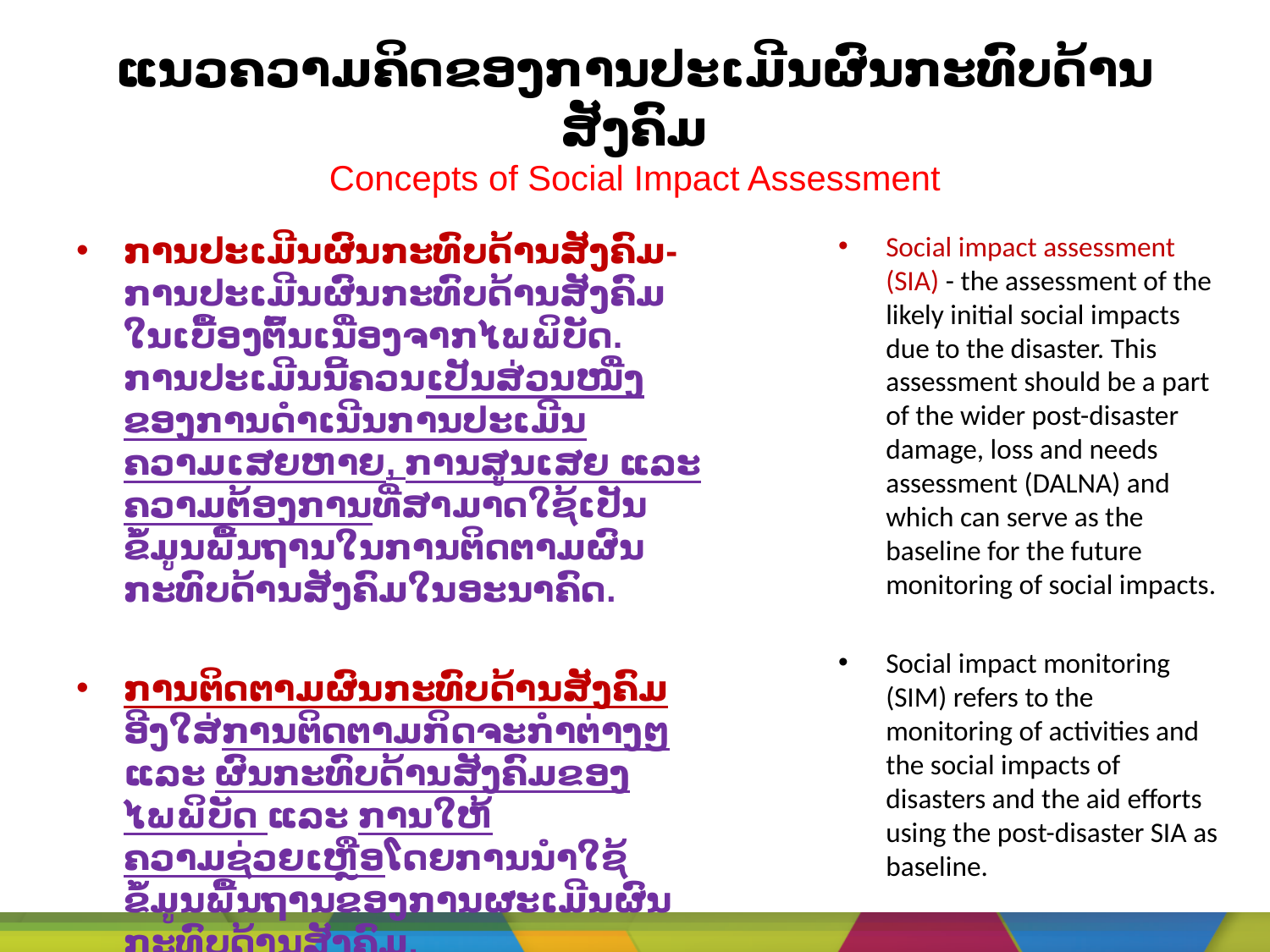

# ແນວຄວາມຄິດຂອງການປະເມີນຜົນກະທົບດ້ານສັງຄົມ Concepts of Social Impact Assessment
ການປະເມີນຜົນກະທົບດ້ານສັງຄົມ-ການປະເມີນຜົນກະທົບດ້ານສັງຄົມໃນເບື້ອງຕົ້ນເນື່ອງຈາກໄພພິບັດ. ການປະເມີນນີ້ຄວນເປັນສ່ວນໜື່ງຂອງການດຳເນີນການປະເມີນຄວາມເສຍຫາຍ, ການສູນເສຍ ແລະ ຄວາມຕ້ອງການທີ່ສາມາດໃຊ້ເປັນຂໍ້ມູນພື້ນຖານໃນການຕິດຕາມຜົນກະທົບດ້ານສັງຄົມໃນອະນາຄົດ.

ການຕິດຕາມຜົນກະທົບດ້ານສັງຄົມ ອີງໃສ່ການຕິດຕາມກິດຈະກຳຕ່າງໆ ແລະ ຜົນກະທົບດ້ານສັງຄົມຂອງໄພພິບັດ ແລະ ການໃຫ້ຄວາມຊ່ວຍເຫຼືອໂດຍການນຳໃຊ້ຂໍ້ມູນພື້ນຖານຂອງການຜະເມີນຜົນກະທົບດ້ານສັງຄົມ,
Social impact assessment (SIA) - the assessment of the likely initial social impacts due to the disaster. This assessment should be a part of the wider post-disaster damage, loss and needs assessment (DALNA) and which can serve as the baseline for the future monitoring of social impacts.

Social impact monitoring (SIM) refers to the monitoring of activities and the social impacts of disasters and the aid efforts using the post-disaster SIA as baseline.